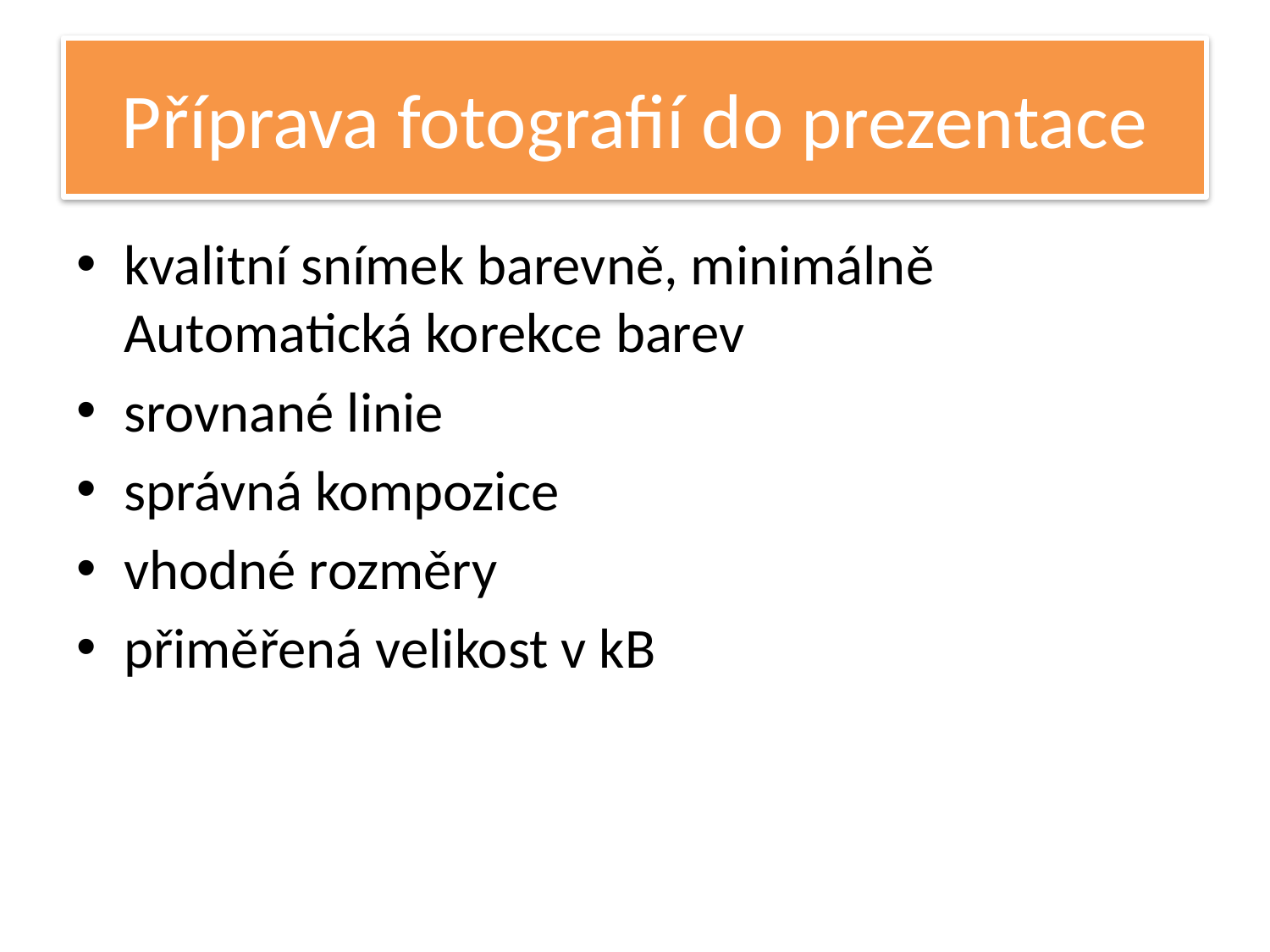

# Příprava fotografií do prezentace
kvalitní snímek barevně, minimálně Automatická korekce barev
srovnané linie
správná kompozice
vhodné rozměry
přiměřená velikost v kB